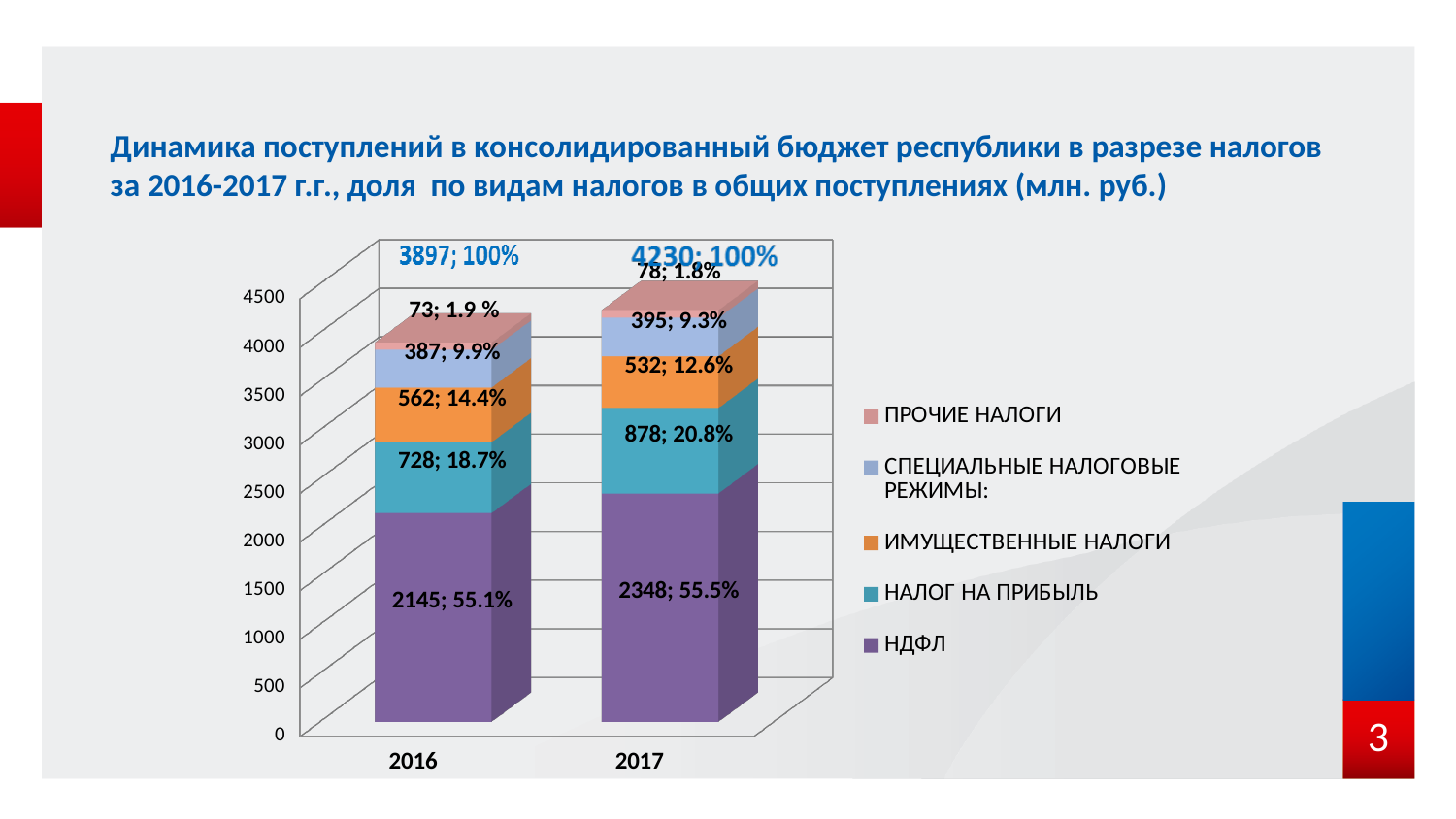

# Динамика поступлений в консолидированный бюджет республики в разрезе налогов за 2016-2017 г.г., доля  по видам налогов в общих поступлениях (млн. руб.)

[unsupported chart]

3